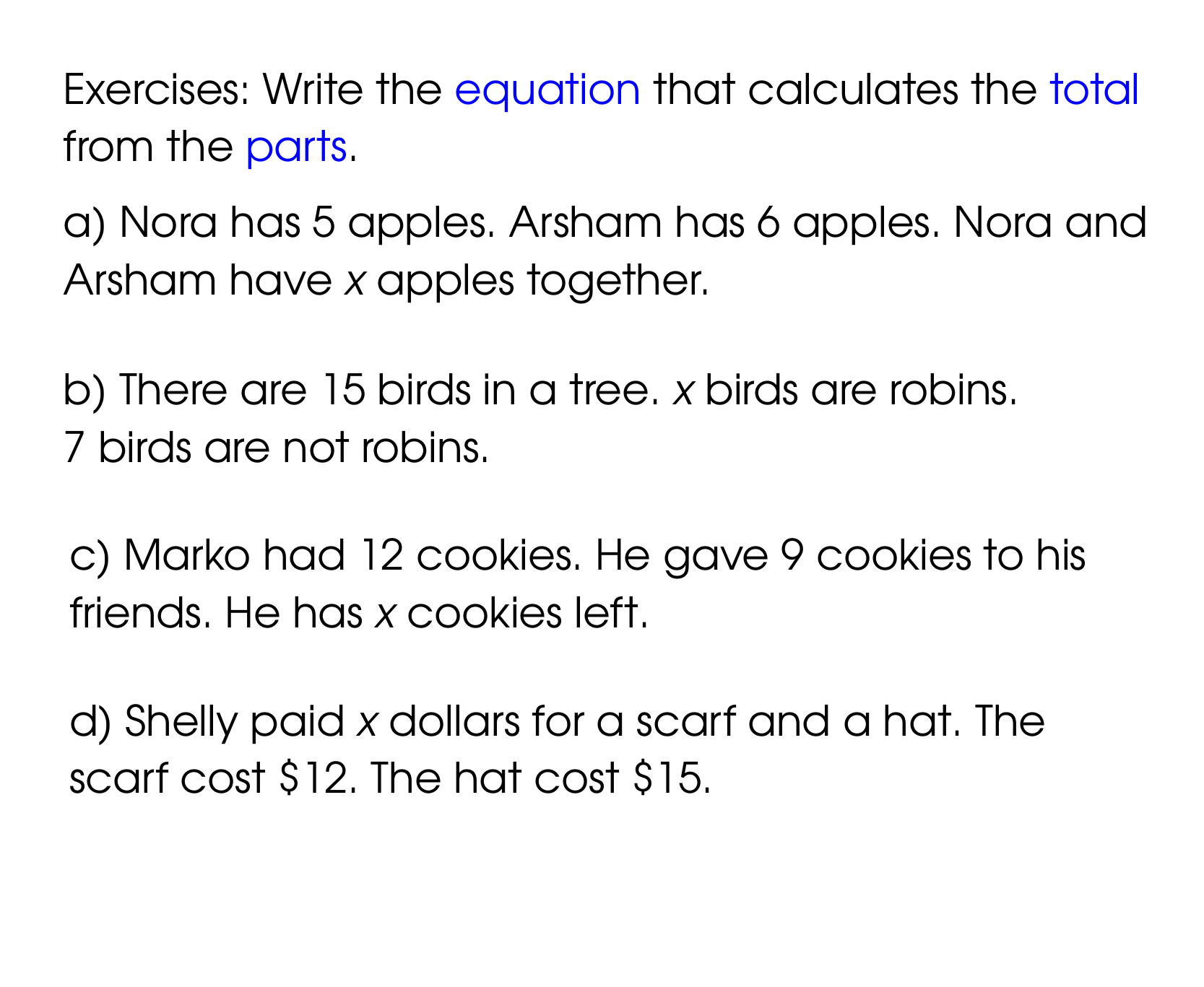

Exercises: Write the equation that calculates the total from the parts.
a) Nora has 5 apples. Arsham has 6 apples. Nora and Arsham have x apples together.
b) There are 15 birds in a tree. x birds are robins.
​7 birds are not robins.
c) Marko had 12 cookies. He gave 9 cookies to his friends. He has x cookies left.
d) Shelly paid x dollars for a scarf and a hat. The
scarf cost $12. The hat cost $15.